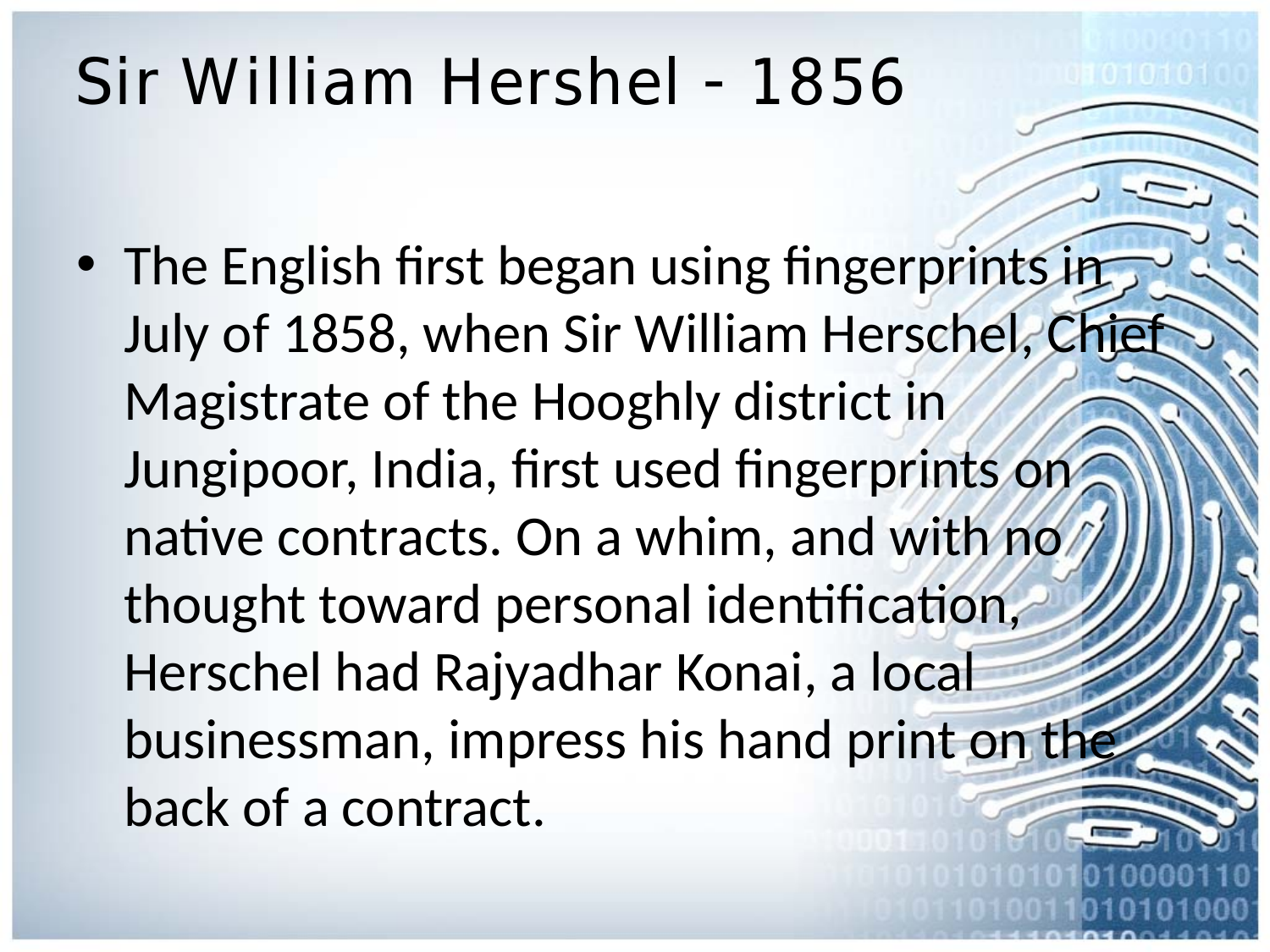

# Sir William Hershel - 1856
The English first began using fingerprints in July of 1858, when Sir William Herschel, Chief Magistrate of the Hooghly district in Jungipoor, India, first used fingerprints on native contracts. On a whim, and with no thought toward personal identification, Herschel had Rajyadhar Konai, a local businessman, impress his hand print on the back of a contract.